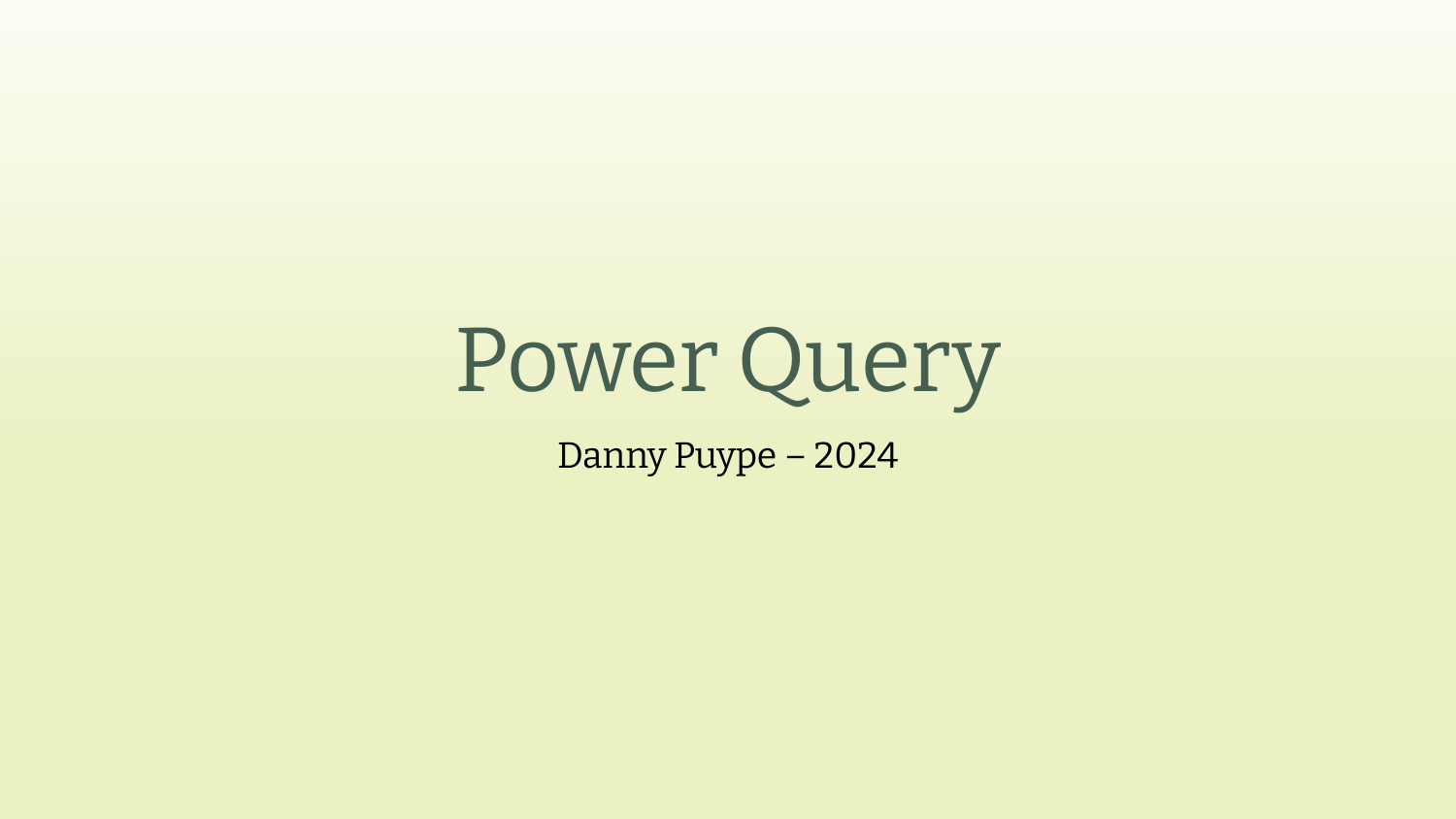

# Power Query
Danny Puype – 2024